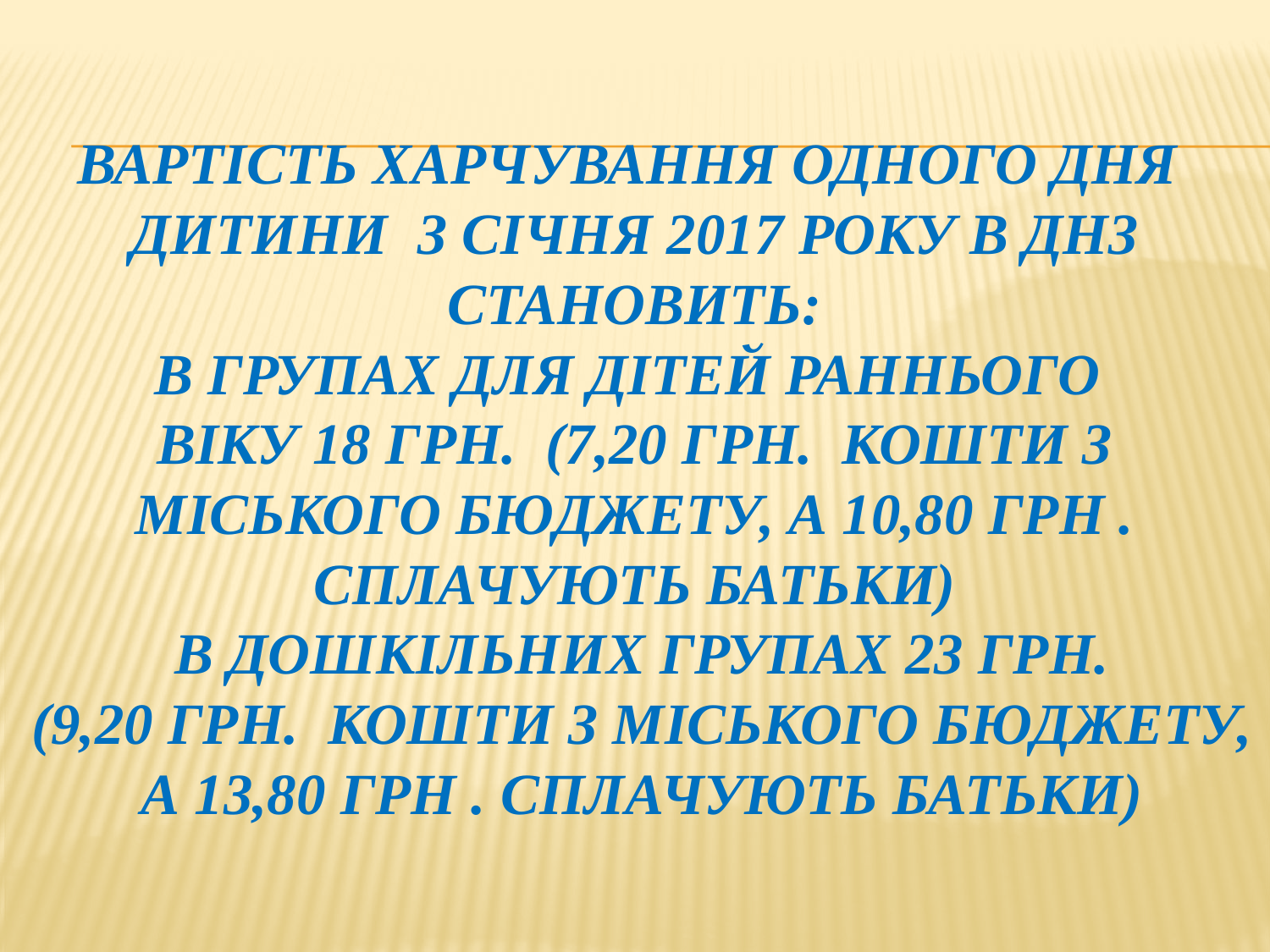

# Вартість харчування одного дня  дитини  з січня 2017 року в ДНЗ становить: в групах для дітей раннього віку 18 грн.  (7,20 грн.  кошти з міського бюджету, а 10,80 грн . сплачують батьки) в дошкільних групах 23 грн. (9,20 грн.  кошти з міського бюджету, а 13,80 грн . сплачують батьки)